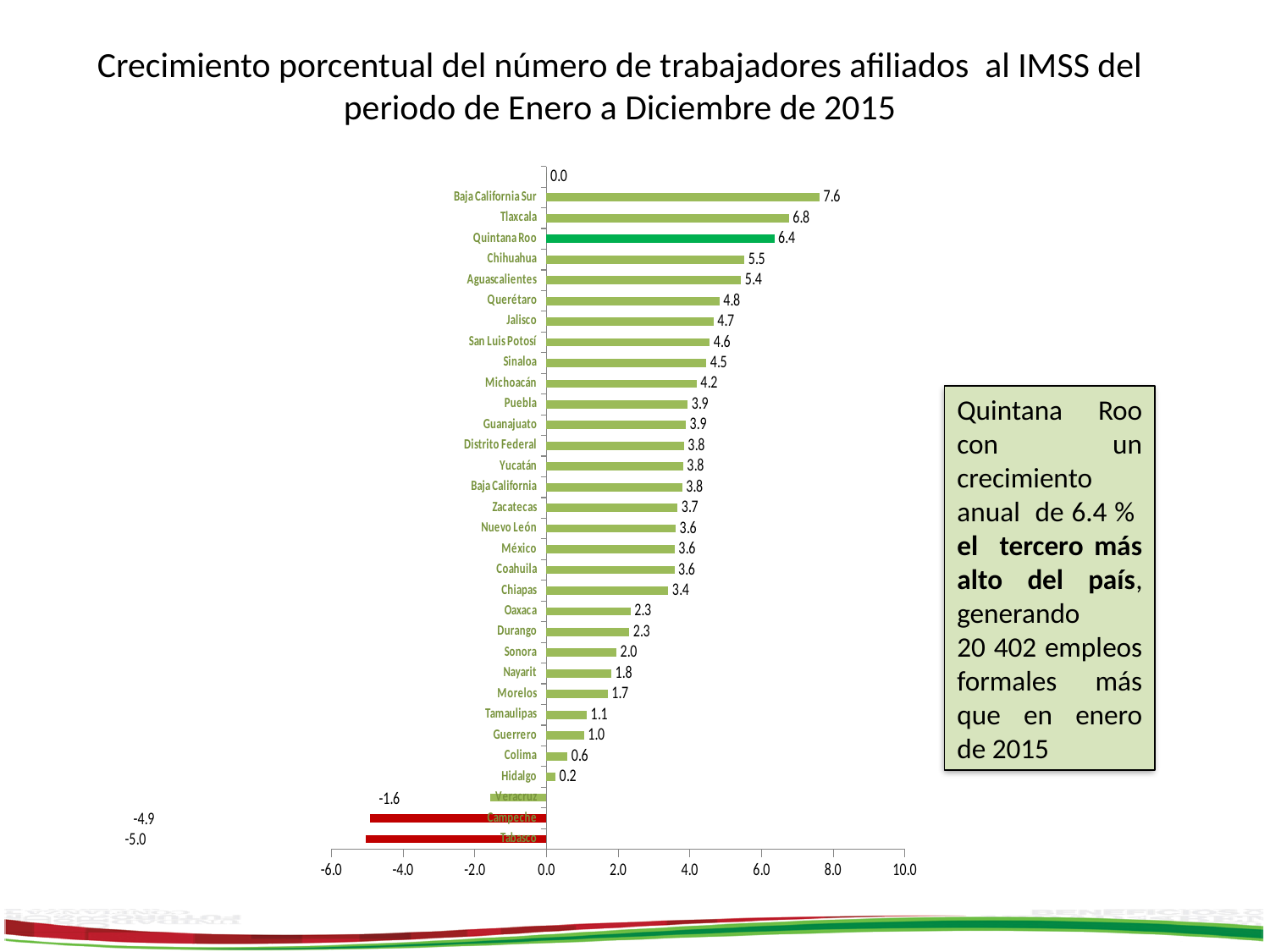

Crecimiento porcentual del número de trabajadores afiliados  al IMSS del periodo de Enero a Diciembre de 2015

### Chart

| Category |  |
|---|---|
| Tabasco | -5.0343214599177095 |
| Campeche | -4.9145959602746885 |
| Veracruz | -1.565728934835083 |
| Hidalgo | 0.2499356601270963 |
| Colima | 0.5874771955077234 |
| Guerrero | 1.0483074001588941 |
| Tamaulipas | 1.130567546935275 |
| Morelos | 1.7077406132318338 |
| Nayarit | 1.8132005370133315 |
| Sonora | 1.9545003994437389 |
| Durango | 2.314738632000439 |
| Oaxaca | 2.348545503069119 |
| Chiapas | 3.402582181811308 |
| Coahuila | 3.570921482322875 |
| México | 3.5775142757425327 |
| Nuevo León | 3.6084935403285736 |
| Zacatecas | 3.6563686462737928 |
| Baja California | 3.7907478608703804 |
| Yucatán | 3.814306236003337 |
| Distrito Federal | 3.8395158831012184 |
| Guanajuato | 3.8900374653731933 |
| Puebla | 3.9404776126304943 |
| Michoacán | 4.195209251101321 |
| Sinaloa | 4.461579322352589 |
| San Luis Potosí | 4.5594200015472515 |
| Jalisco | 4.6635370536006455 |
| Querétaro | 4.826595389241564 |
| Aguascalientes | 5.434955640542793 |
| Chihuahua | 5.523775520651476 |
| Quintana Roo | 6.357961787409354 |
| Tlaxcala | 6.766679326497028 |
| Baja California Sur | 7.620730534368212 |
|   | 0.0 |
Quintana Roo con un crecimiento anual  de 6.4 %  el  tercero más alto del país, generando
20 402 empleos formales más que en enero de 2015